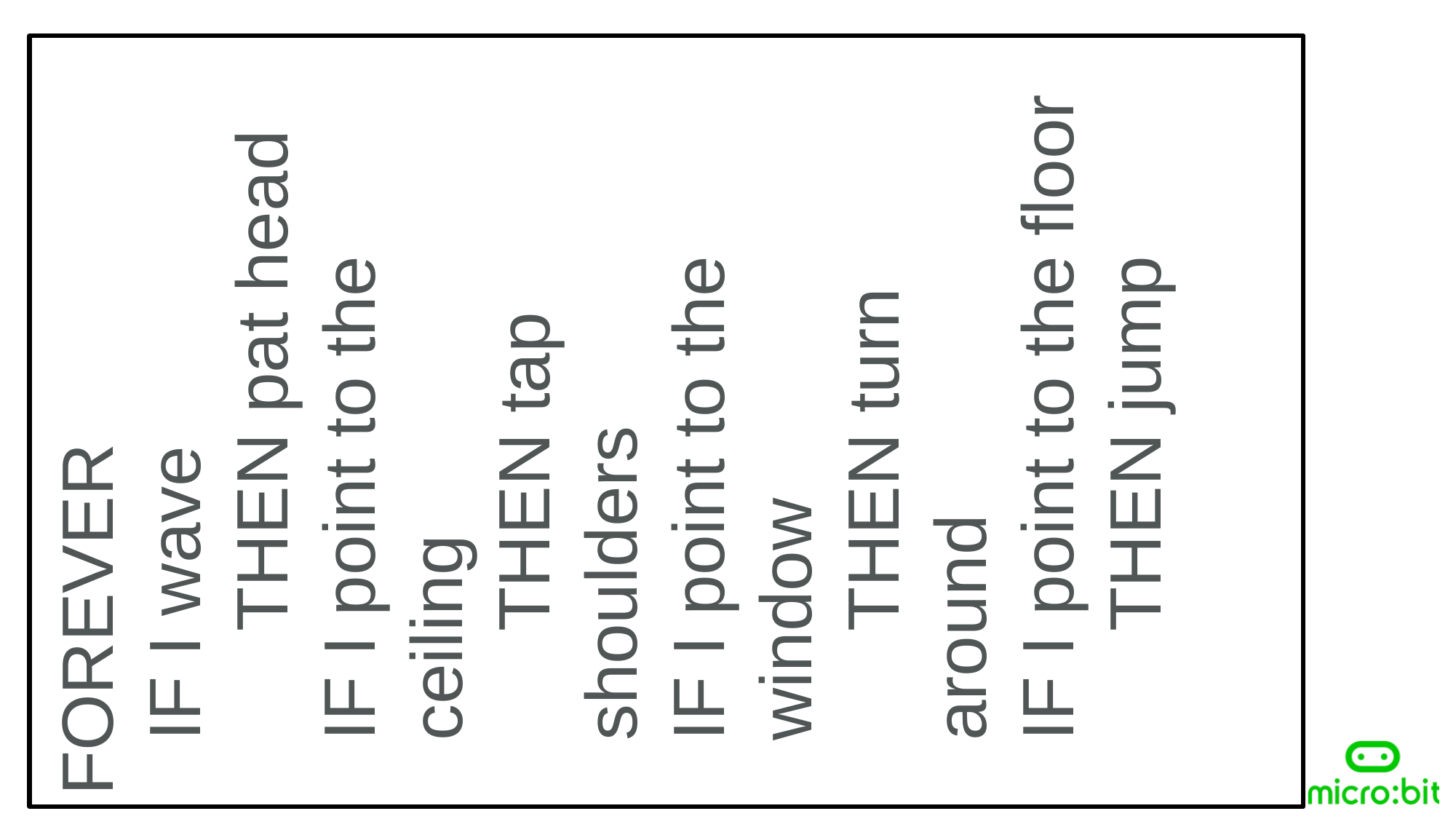

FOREVER
IF I wave
	THEN pat head
IF I point to the ceiling
	THEN tap shoulders
IF I point to the window
	THEN turn around
IF I point to the floor
	THEN jump